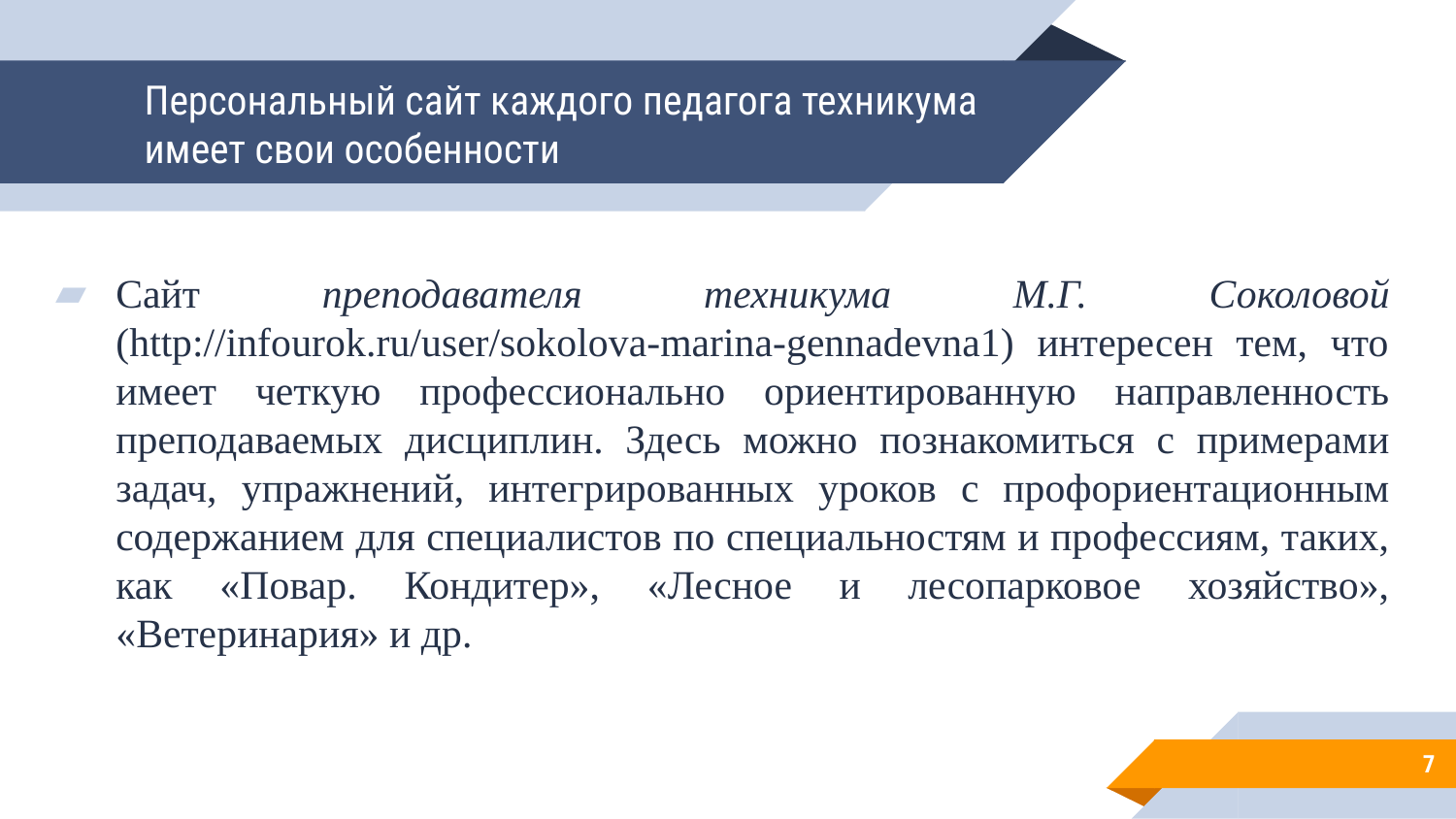

# Персональный сайт каждого педагога техникума имеет свои особенности
Сайт преподавателя техникума М.Г. Соколовой (http://infourok.ru/user/sokolova-marina-gennadevna1) интересен тем, что имеет четкую профессионально ориентированную направленность преподаваемых дисциплин. Здесь можно познакомиться с примерами задач, упражнений, интегрированных уроков с профориентационным содержанием для специалистов по специальностям и профессиям, таких, как «Повар. Кондитер», «Лесное и лесопарковое хозяйство», «Ветеринария» и др.
7